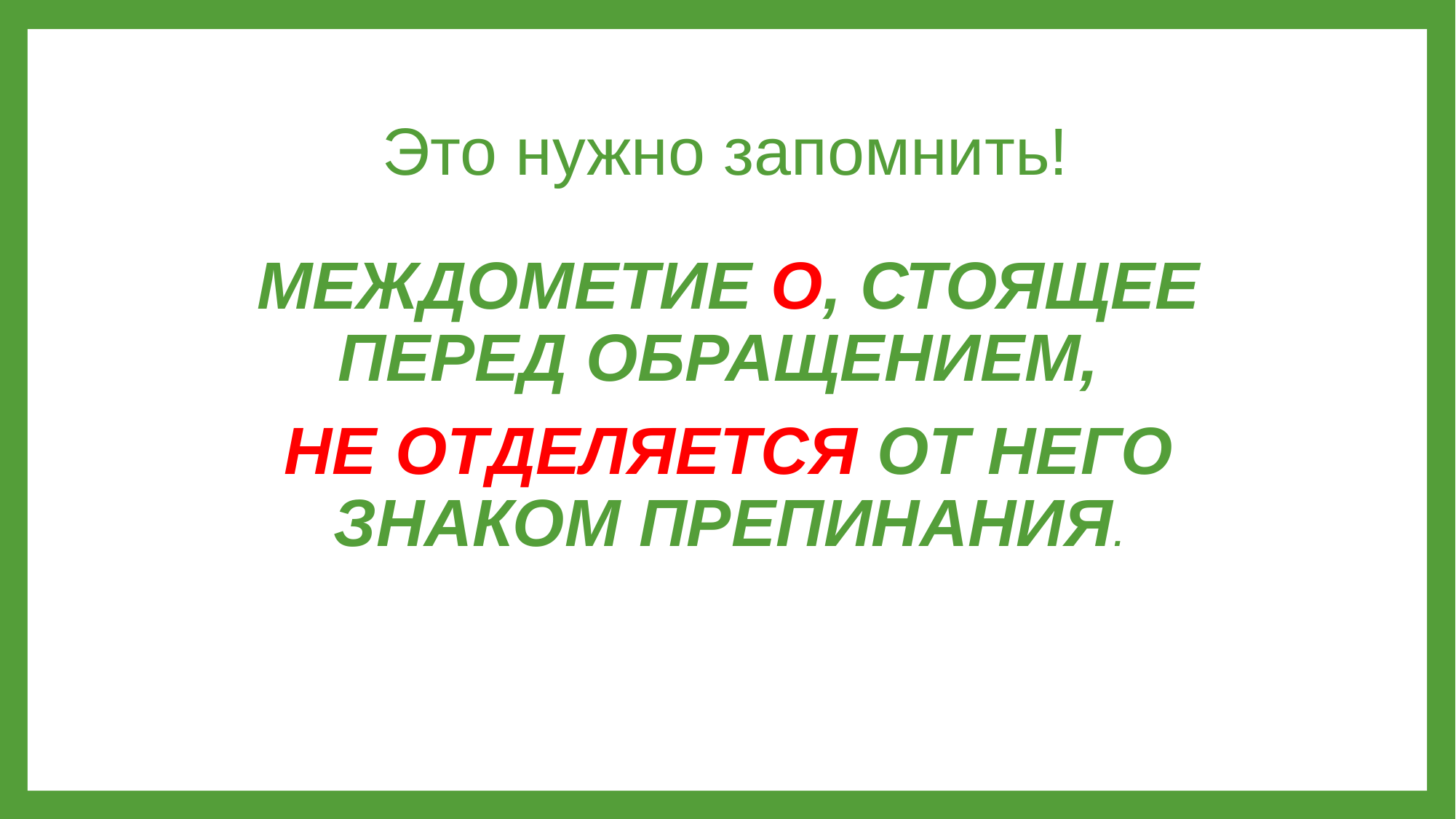

# Это нужно запомнить!
МЕЖДОМЕТИЕ О, СТОЯЩЕЕ ПЕРЕД ОБРАЩЕНИЕМ,
НЕ ОТДЕЛЯЕТСЯ ОТ НЕГО ЗНАКОМ ПРЕПИНАНИЯ.